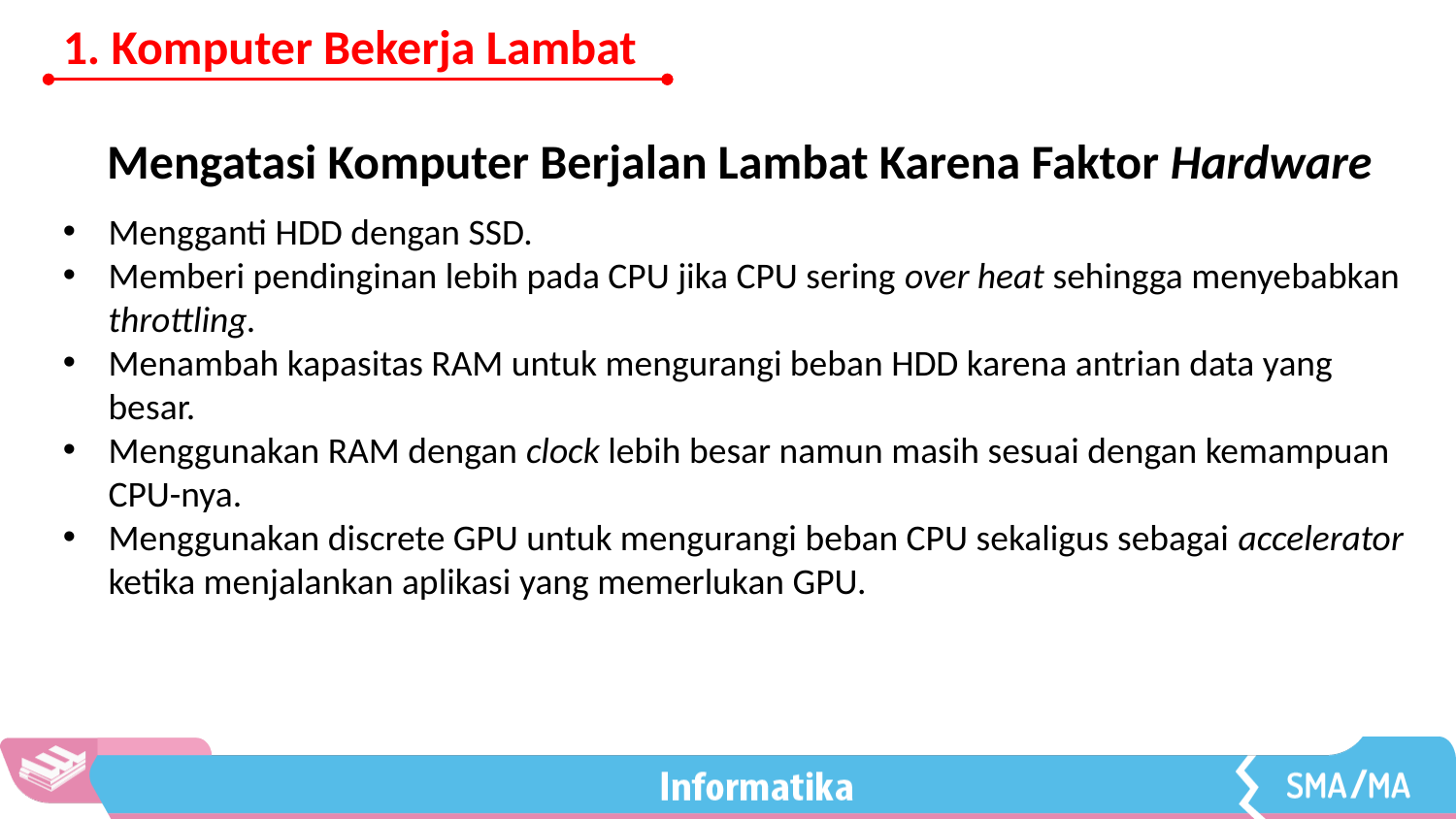

1. Komputer Bekerja Lambat
Mengatasi Komputer Berjalan Lambat Karena Faktor Hardware
Mengganti HDD dengan SSD.
Memberi pendinginan lebih pada CPU jika CPU sering over heat sehingga menyebabkan throttling.
Menambah kapasitas RAM untuk mengurangi beban HDD karena antrian data yang besar.
Menggunakan RAM dengan clock lebih besar namun masih sesuai dengan kemampuan CPU-nya.
Menggunakan discrete GPU untuk mengurangi beban CPU sekaligus sebagai accelerator ketika menjalankan aplikasi yang memerlukan GPU.